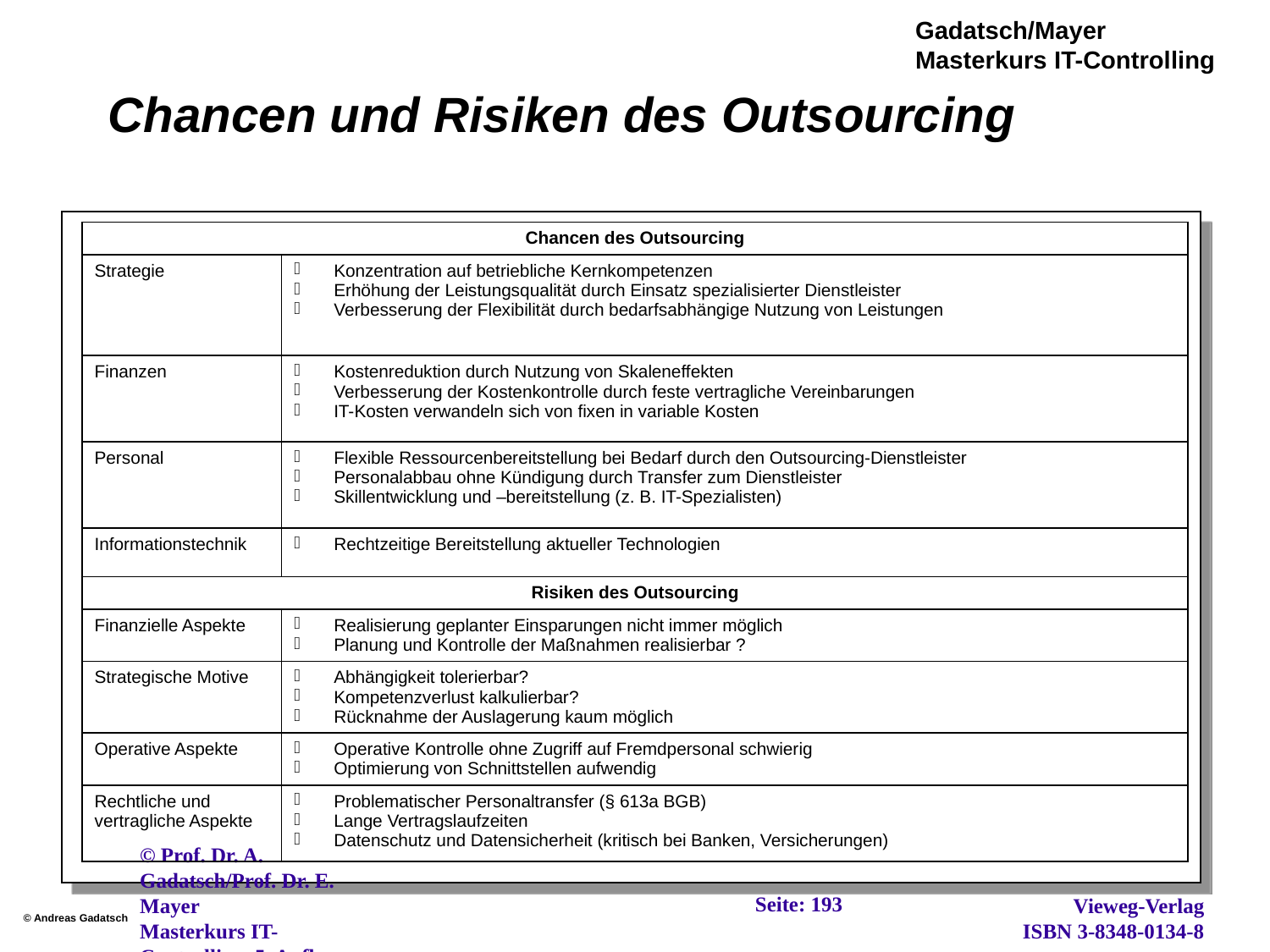

# Chancen und Risiken des Outsourcing
| Chancen des Outsourcing |  |
| --- | --- |
| Strategie | Konzentration auf betriebliche Kernkompetenzen Erhöhung der Leistungsqualität durch Einsatz spezialisierter Dienstleister Verbesserung der Flexibilität durch bedarfsabhängige Nutzung von Leistungen |
| Finanzen | Kostenreduktion durch Nutzung von Skaleneffekten Verbesserung der Kostenkontrolle durch feste vertragliche Vereinbarungen IT-Kosten verwandeln sich von fixen in variable Kosten |
| Personal | Flexible Ressourcenbereitstellung bei Bedarf durch den Outsourcing-Dienstleister Personalabbau ohne Kündigung durch Transfer zum Dienstleister Skillentwicklung und –bereitstellung (z. B. IT-Spezialisten) |
| Informationstechnik | Rechtzeitige Bereitstellung aktueller Technologien |
| Risiken des Outsourcing |  |
| Finanzielle Aspekte | Realisierung geplanter Einsparungen nicht immer möglich Planung und Kontrolle der Maßnahmen realisierbar ? |
| Strategische Motive | Abhängigkeit tolerierbar? Kompetenzverlust kalkulierbar? Rücknahme der Auslagerung kaum möglich |
| Operative Aspekte | Operative Kontrolle ohne Zugriff auf Fremdpersonal schwierig Optimierung von Schnittstellen aufwendig |
| Rechtliche und vertrag­liche Aspekte | Problematischer Personaltransfer (§ 613a BGB) Lange Vertragslaufzeiten Datenschutz und Datensicherheit (kritisch bei Banken, Versicherungen) |

Seite: 193

© Prof. Dr. A. Gadatsch/Prof. Dr. E. Mayer
Masterkurs IT-Controlling, 5. Aufl., Wiesbaden, 2012